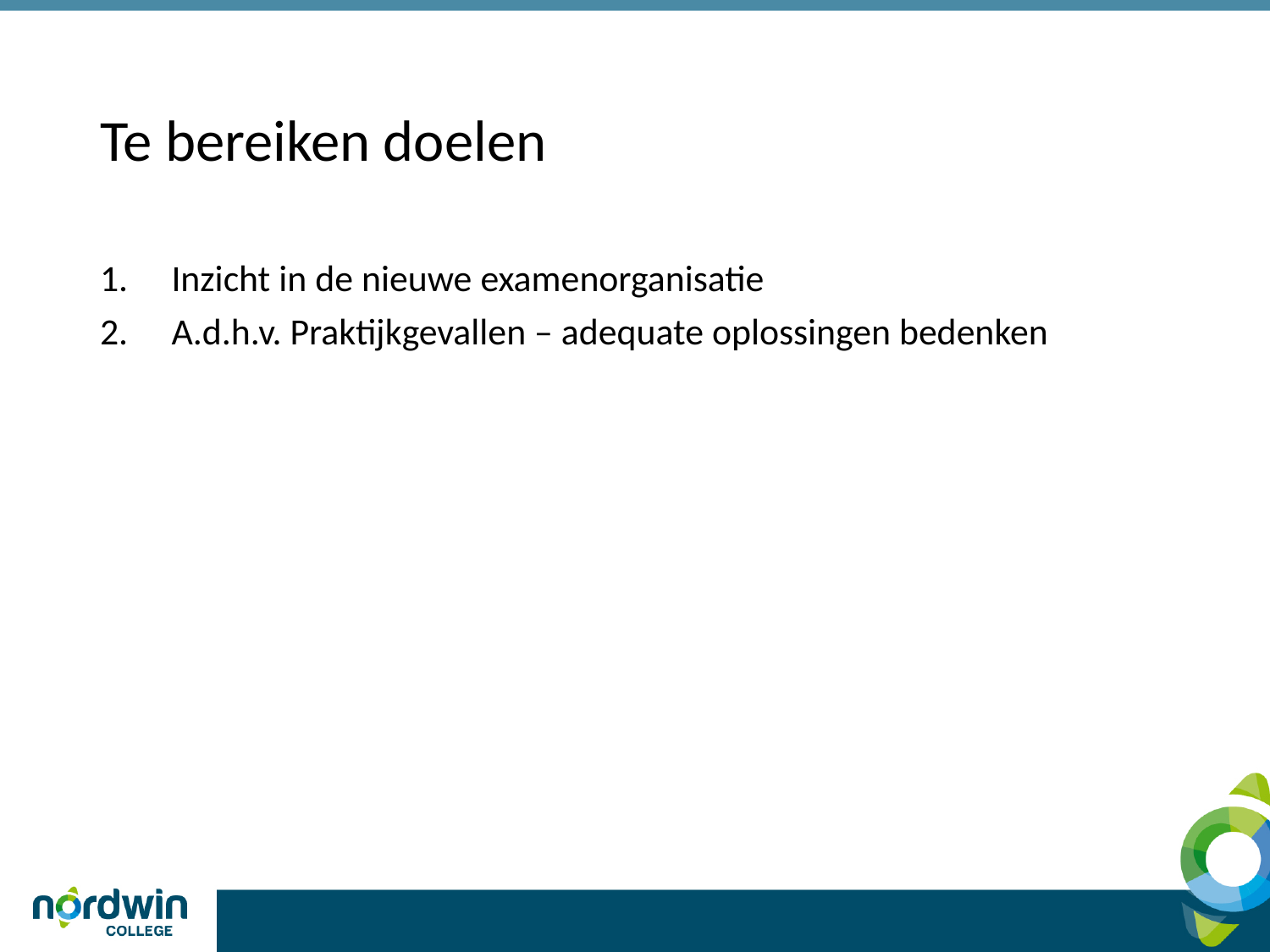

# Te bereiken doelen
Inzicht in de nieuwe examenorganisatie
A.d.h.v. Praktijkgevallen – adequate oplossingen bedenken